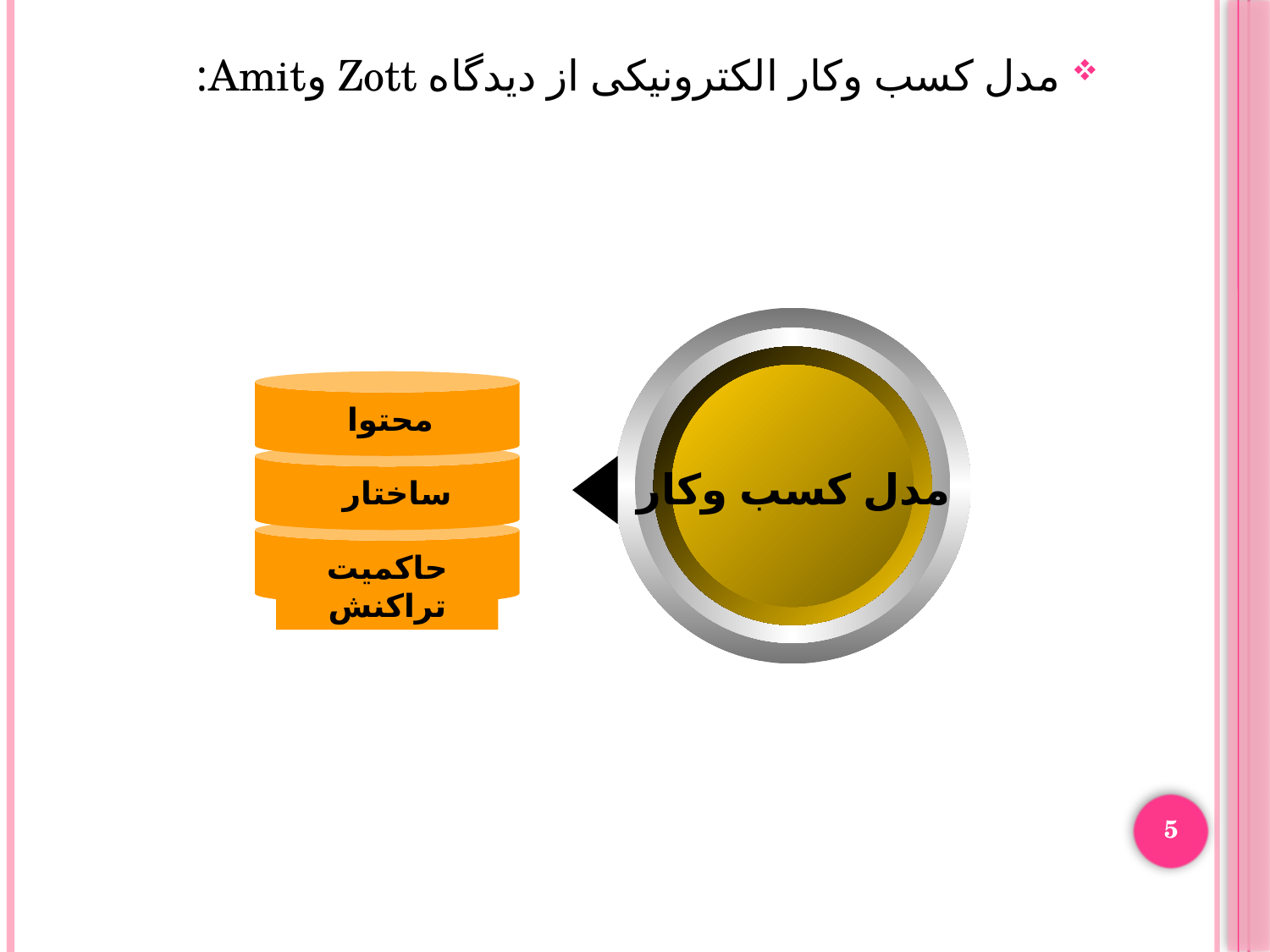

مدل کسب وکار الکترونیکی از دیدگاه Zott وAmit:

محتوا

مدل کسب وکار
ساختار

حاکمیت تراکنش
5